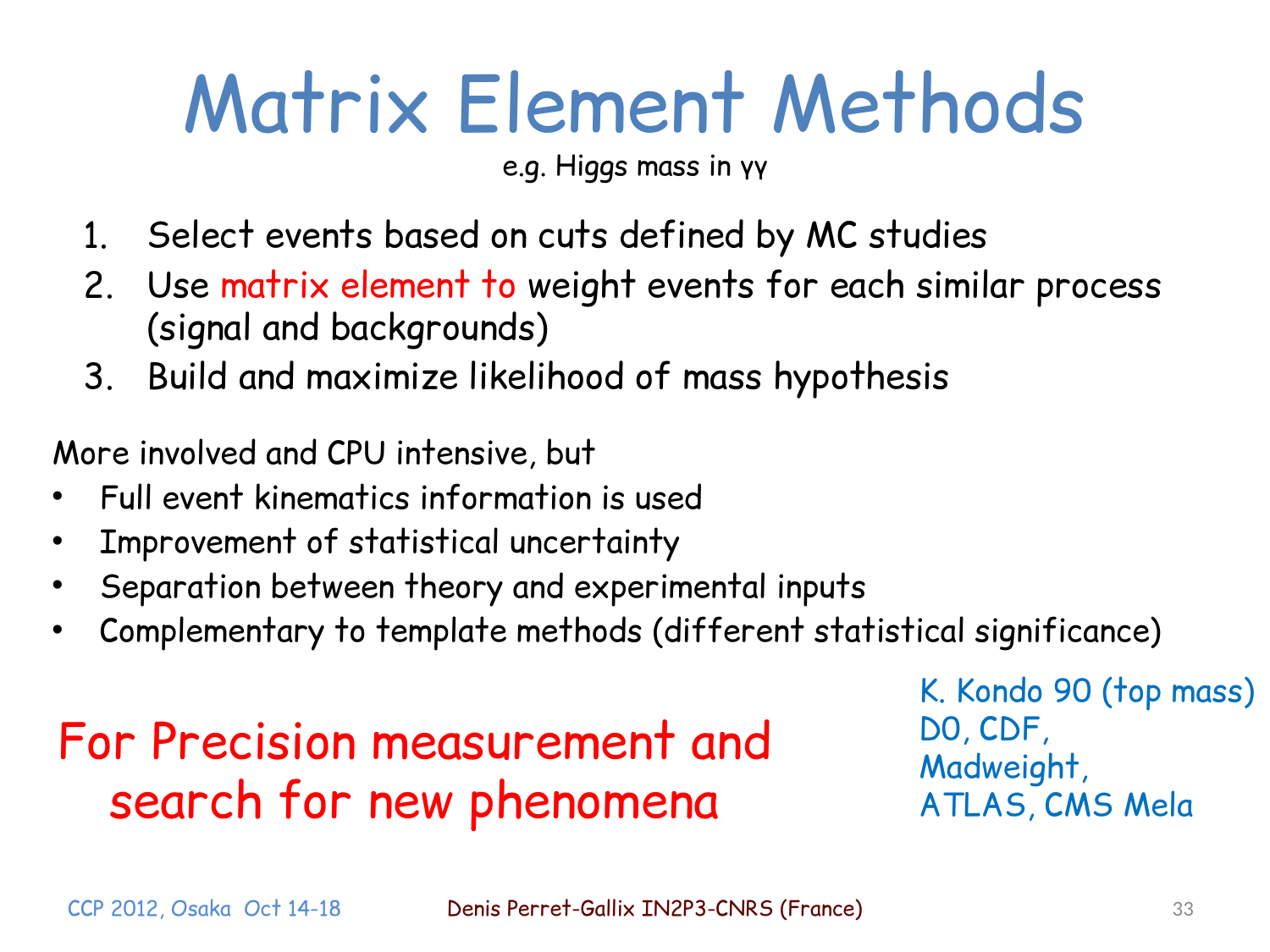

# Matrix Element Methods e.g. Higgs mass in γγ
Select events based on cuts defined by MC studies
Use matrix element to weight events for each similar process (signal and backgrounds)
Build and maximize likelihood of mass hypothesis
More involved and CPU intensive, but
Full event kinematics information is used
Improvement of statistical uncertainty
Separation between theory and experimental inputs
Complementary to template methods (different statistical significance)
K. Kondo 90 (top mass)
D0, CDF,
Madweight,
ATLAS, CMS Mela
For Precision measurement and
search for new phenomena
CCP 2012, Osaka  Oct 14-18
Denis Perret-Gallix IN2P3-CNRS (France)
33